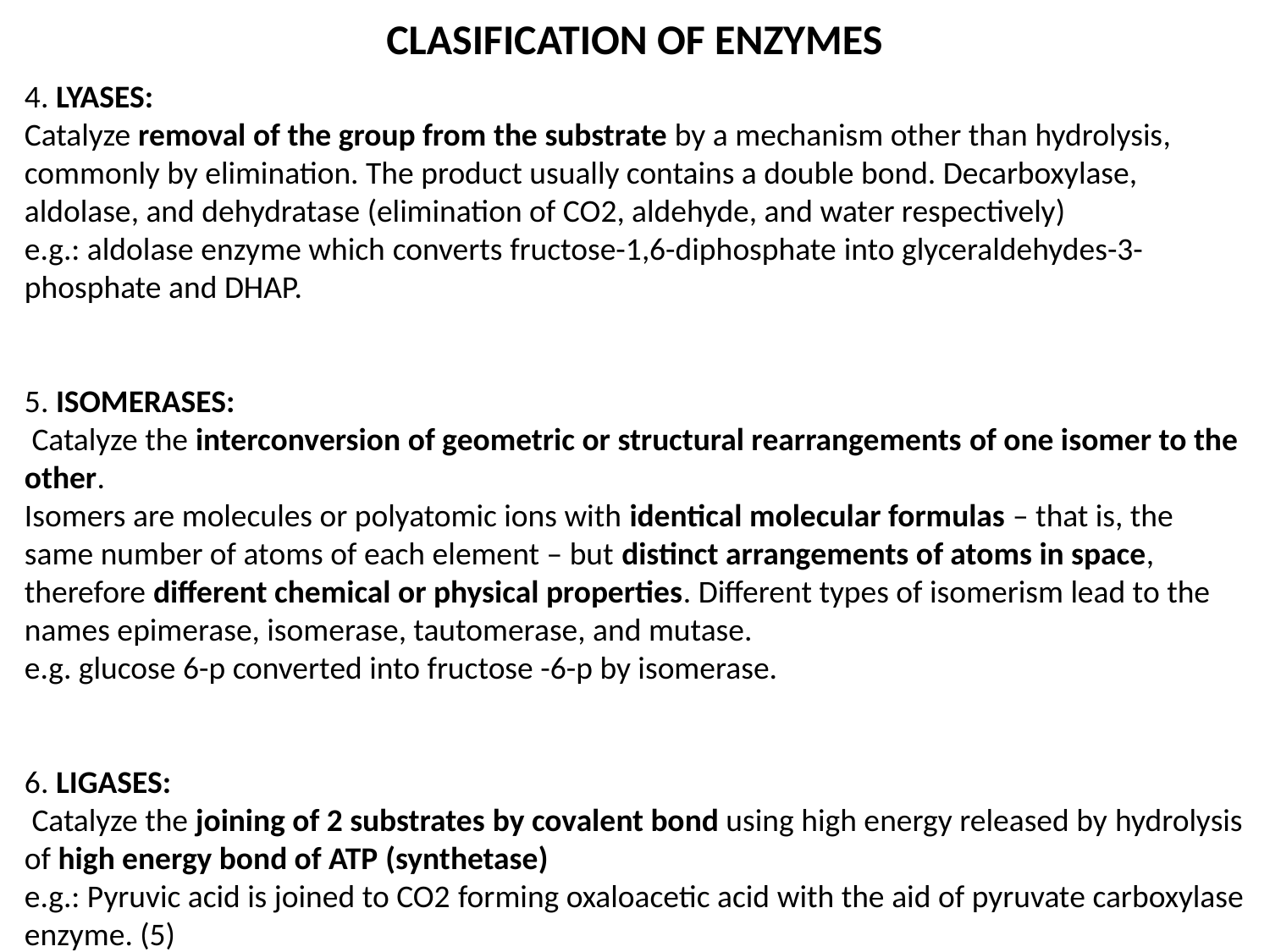

CLASIFICATION OF ENZYMES
4. LYASES:
Catalyze removal of the group from the substrate by a mechanism other than hydrolysis, commonly by elimination. The product usually contains a double bond. Decarboxylase, aldolase, and dehydratase (elimination of CO2, aldehyde, and water respectively)
e.g.: aldolase enzyme which converts fructose-1,6-diphosphate into glyceraldehydes-3-phosphate and DHAP.

5. ISOMERASES:
 Catalyze the interconversion of geometric or structural rearrangements of one isomer to the other.
Isomers are molecules or polyatomic ions with identical molecular formulas – that is, the same number of atoms of each element – but distinct arrangements of atoms in space, therefore different chemical or physical properties. Different types of isomerism lead to the names epimerase, isomerase, tautomerase, and mutase.
e.g. glucose 6-p converted into fructose -6-p by isomerase.

6. LIGASES:
 Catalyze the joining of 2 substrates by covalent bond using high energy released by hydrolysis of high energy bond of ATP (synthetase)
e.g.: Pyruvic acid is joined to CO2 forming oxaloacetic acid with the aid of pyruvate carboxylase enzyme. (5)